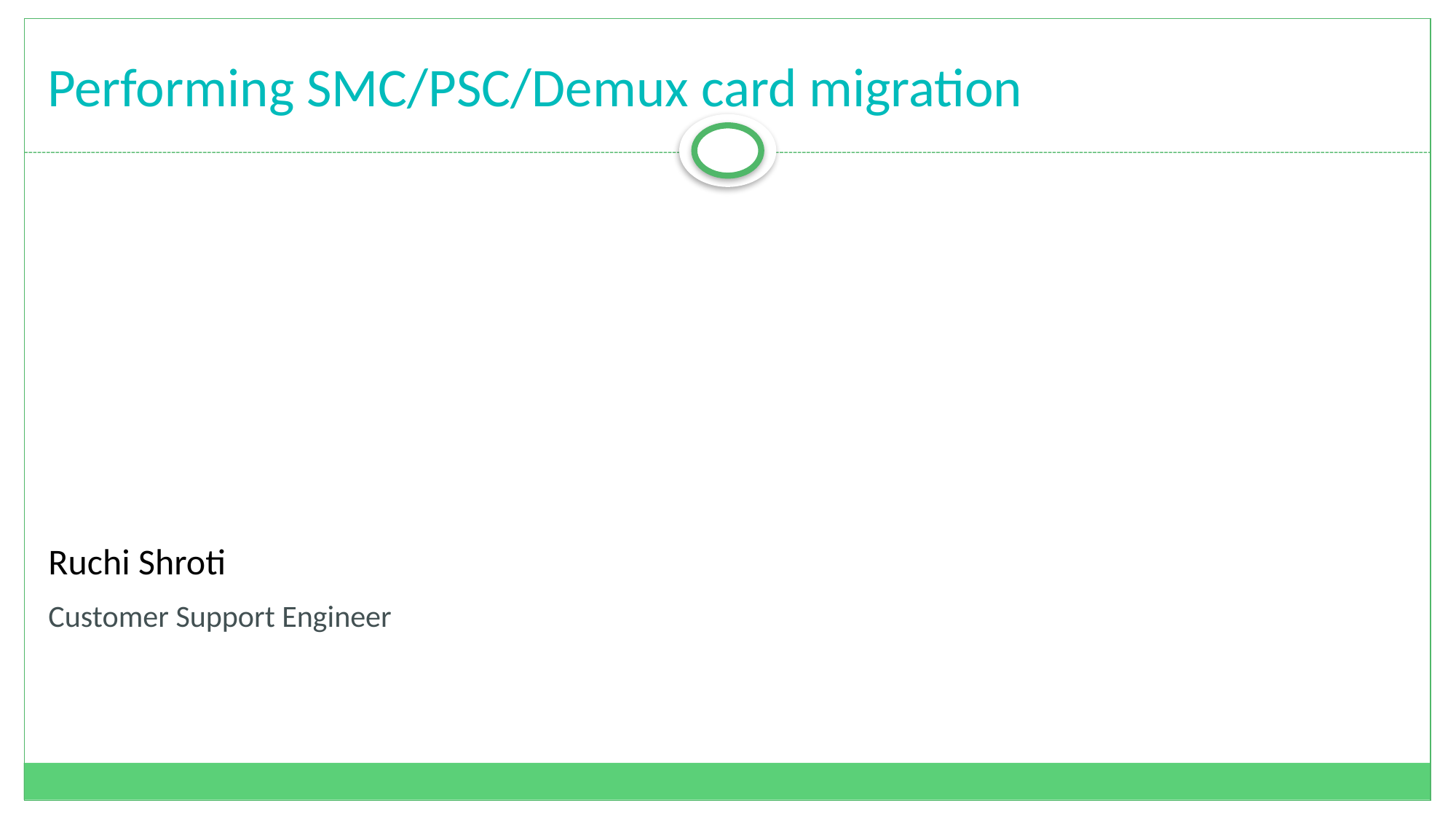

# Performing SMC/PSC/Demux card migration
Ruchi Shroti
Customer Support Engineer